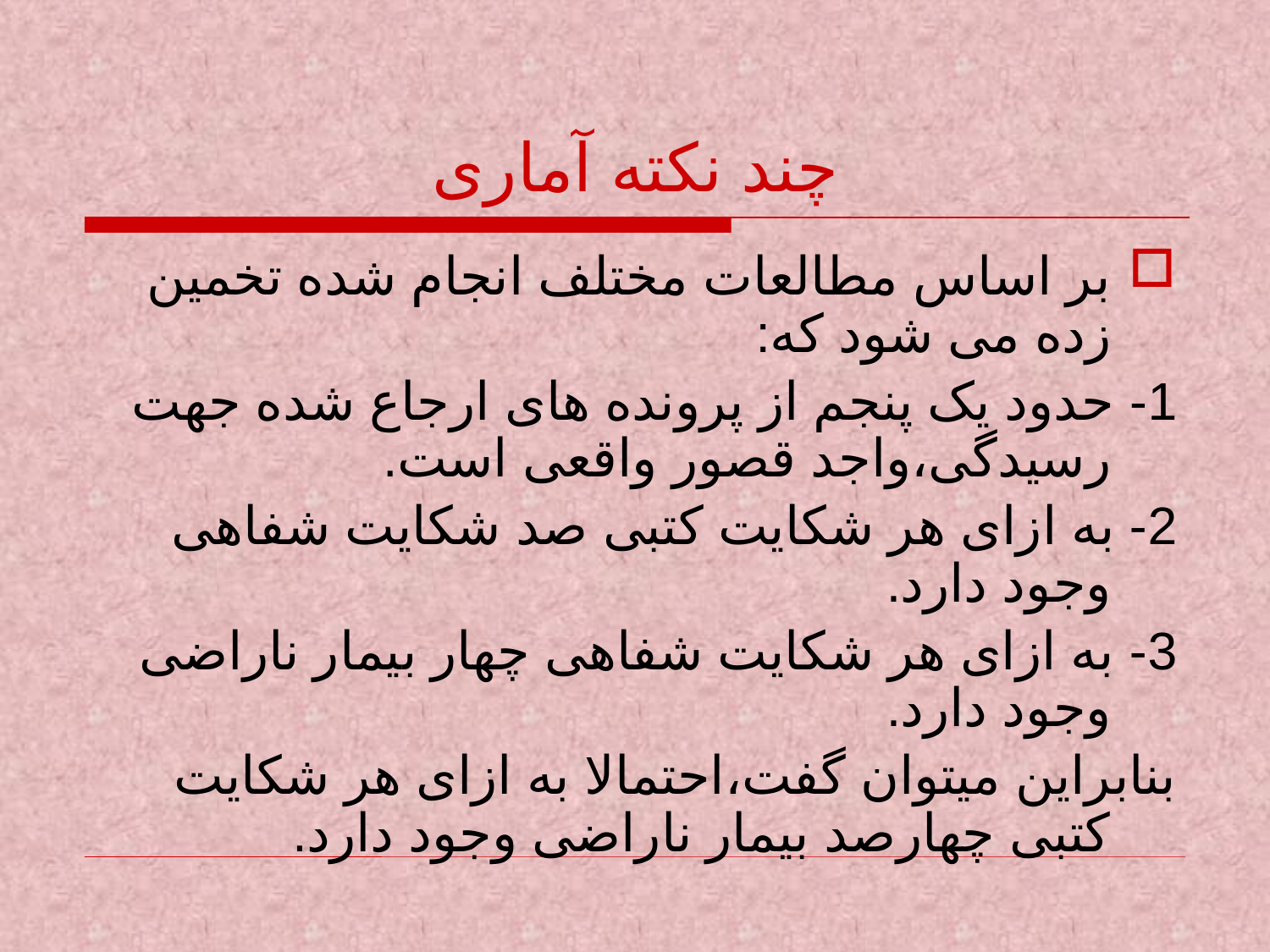

# چند نکته آماری
بر اساس مطالعات مختلف انجام شده تخمین زده می شود که:
1- حدود یک پنجم از پرونده های ارجاع شده جهت رسیدگی،واجد قصور واقعی است.
2- به ازای هر شکایت کتبی صد شکایت شفاهی وجود دارد.
3- به ازای هر شکایت شفاهی چهار بیمار ناراضی وجود دارد.
بنابراین میتوان گفت،احتمالا به ازای هر شکایت کتبی چهارصد بیمار ناراضی وجود دارد.